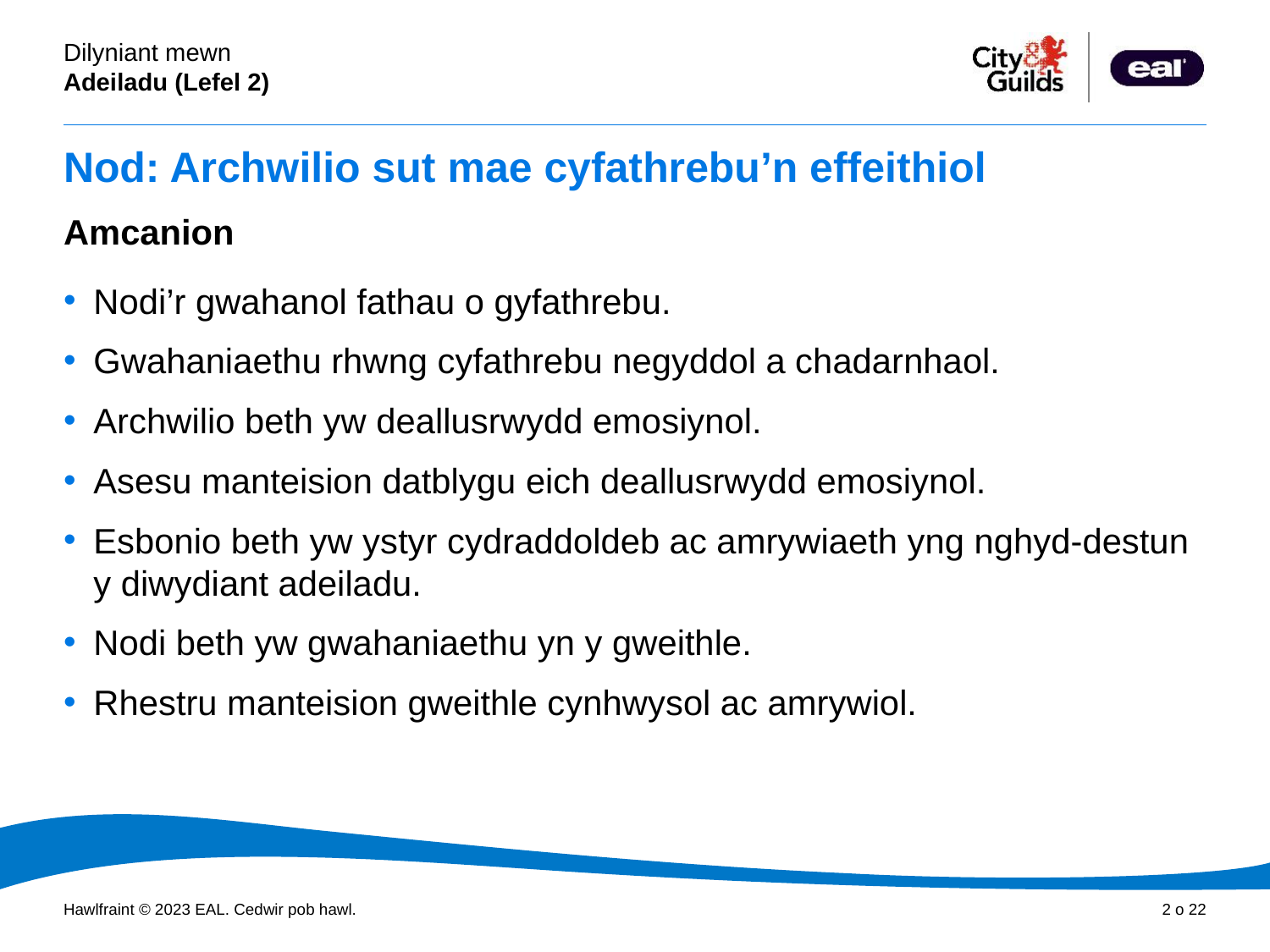

# Nod: Archwilio sut mae cyfathrebu’n effeithiol
Amcanion
Nodi’r gwahanol fathau o gyfathrebu.
Gwahaniaethu rhwng cyfathrebu negyddol a chadarnhaol.
Archwilio beth yw deallusrwydd emosiynol.
Asesu manteision datblygu eich deallusrwydd emosiynol.
Esbonio beth yw ystyr cydraddoldeb ac amrywiaeth yng nghyd-destun y diwydiant adeiladu.
Nodi beth yw gwahaniaethu yn y gweithle.
Rhestru manteision gweithle cynhwysol ac amrywiol.